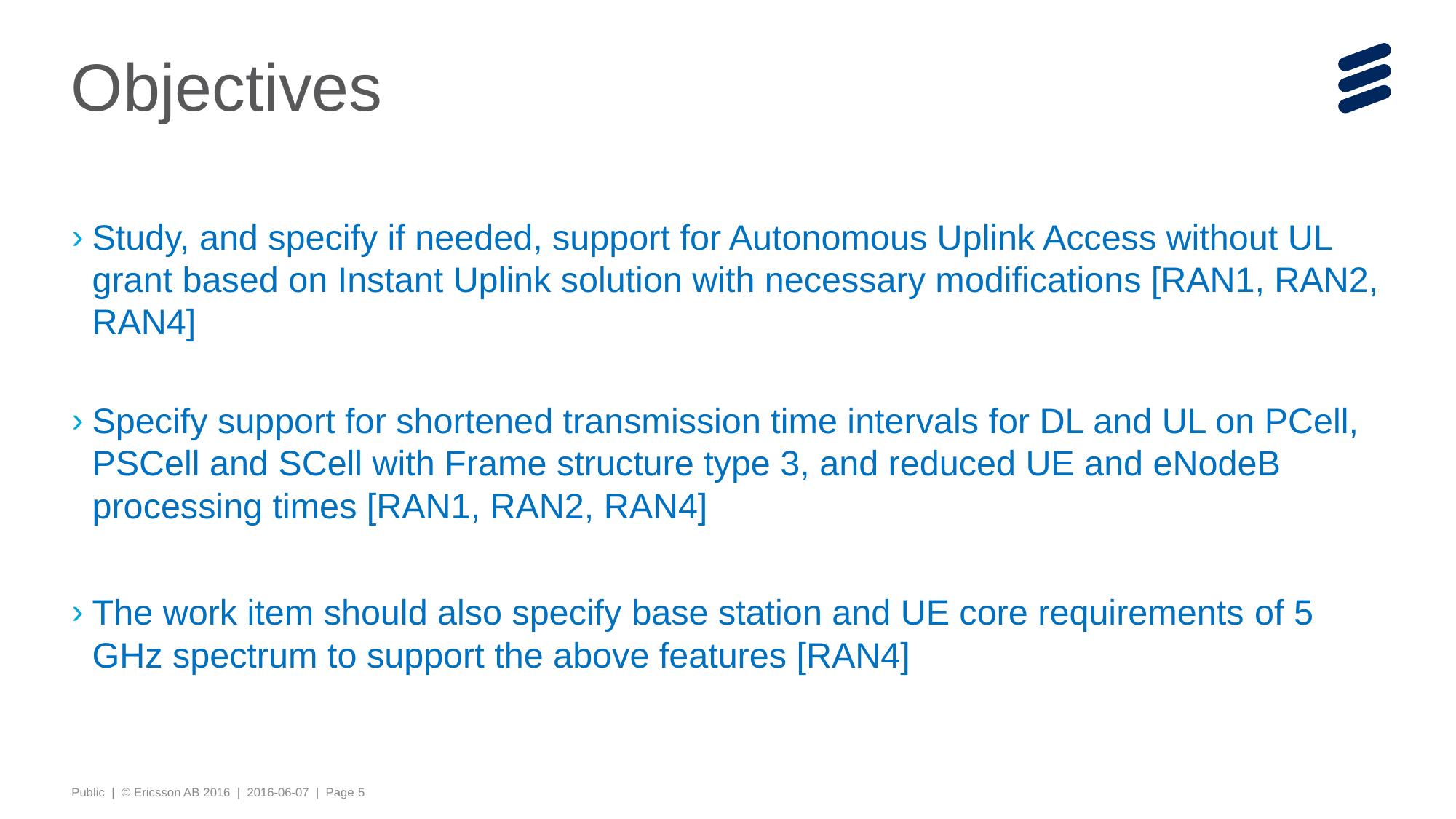

# Objectives
Study, and specify if needed, support for Autonomous Uplink Access without UL grant based on Instant Uplink solution with necessary modifications [RAN1, RAN2, RAN4]

Specify support for shortened transmission time intervals for DL and UL on PCell, PSCell and SCell with Frame structure type 3, and reduced UE and eNodeB processing times [RAN1, RAN2, RAN4]

The work item should also specify base station and UE core requirements of 5 GHz spectrum to support the above features [RAN4]